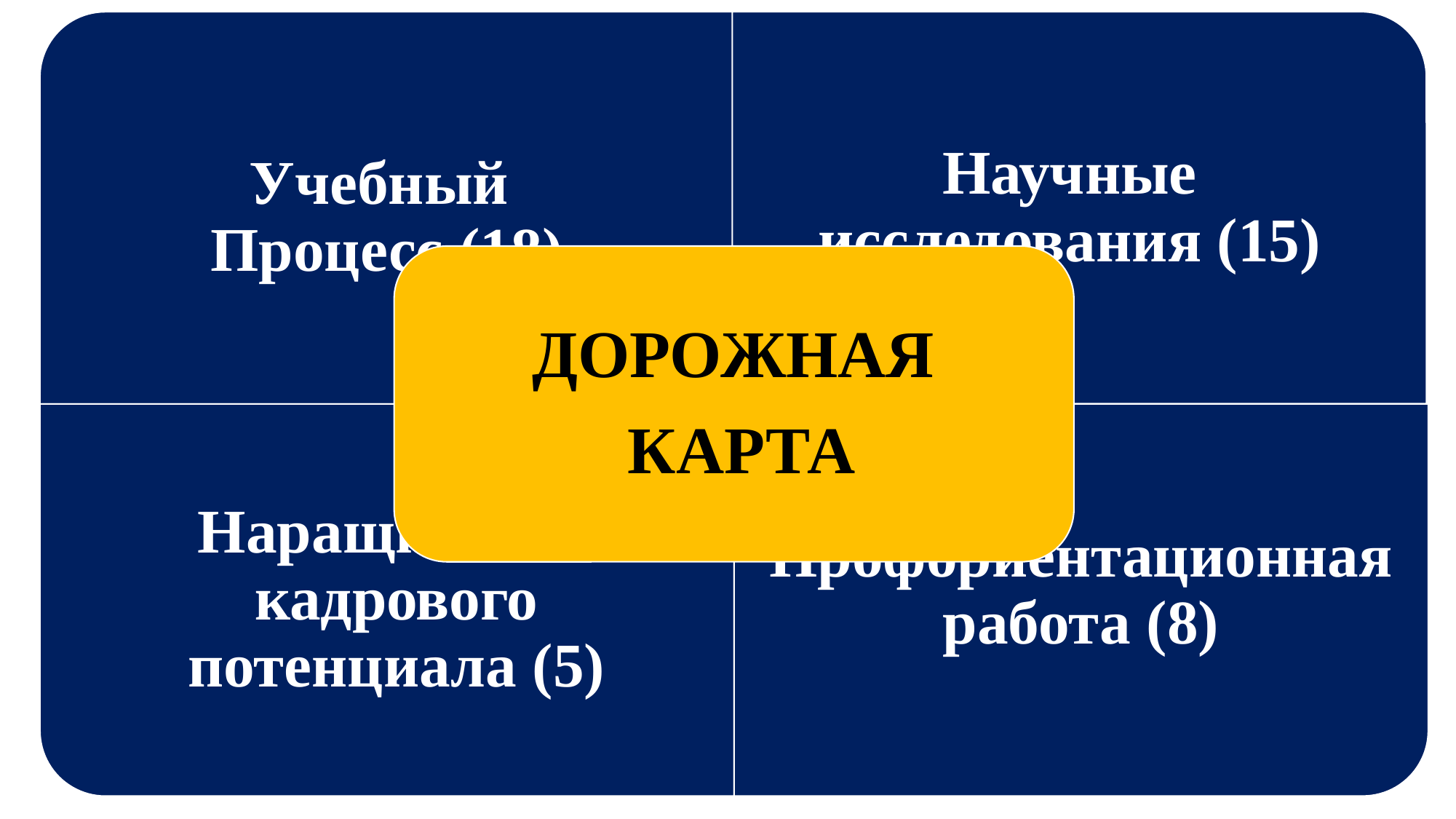

Учебный
Процесс (18)
Научные исследования (15)
Наращивание кадрового потенциала (5)
Профориентационная работа (8)
ДОРОЖНАЯ
КАРТА